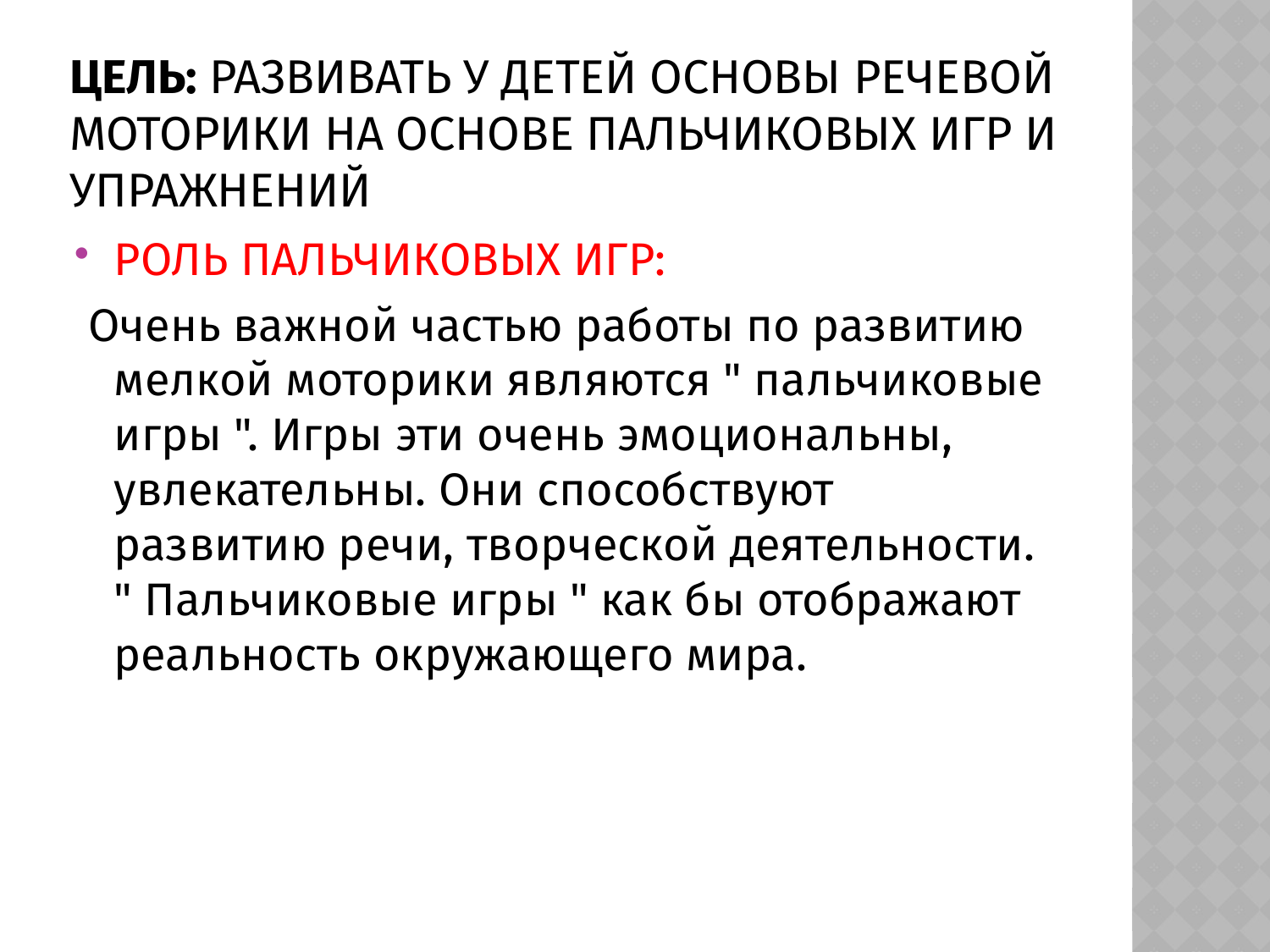

# Цель: Развивать у детей основы речевой моторики на основе пальчиковых игр и упражнений
РОЛЬ ПАЛЬЧИКОВЫХ ИГР:
 Очень важной частью работы по развитию мелкой моторики являются " пальчиковые игры ". Игры эти очень эмоциональны, увлекательны. Они способствуют развитию речи, творческой деятельности. " Пальчиковые игры " как бы отображают реальность окружающего мира.